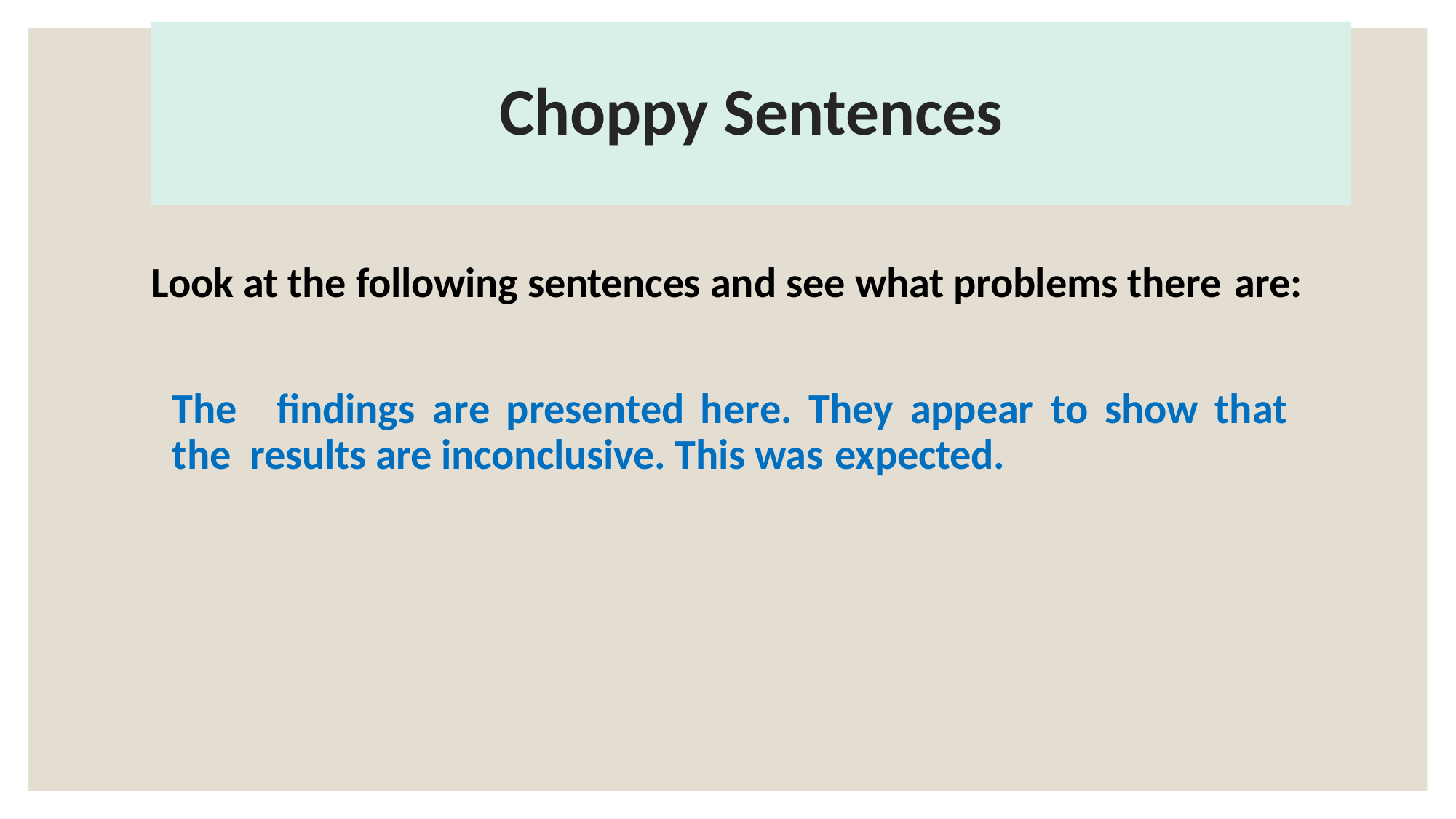

# Choppy Sentences
Look at the following sentences and see what problems there are:

The	findings	are	presented	here.	They	appear	to	show	that	the  results are inconclusive. This was expected.